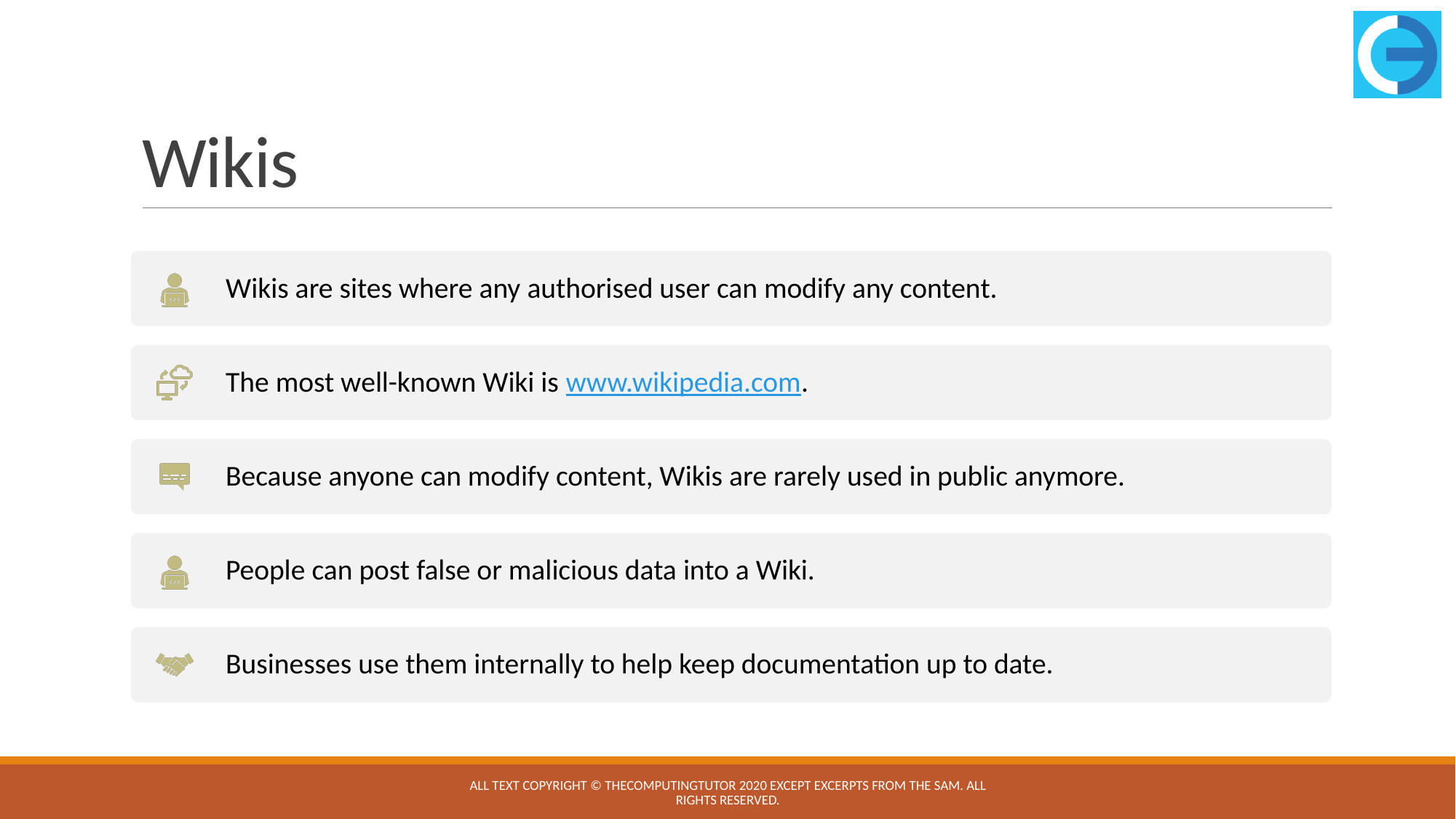

# Wikis
Wikis are sites where any authorised user can modify any content.
The most well-known Wiki is www.wikipedia.com.
Because anyone can modify content, Wikis are rarely used in public anymore.
People can post false or malicious data into a Wiki.
Businesses use them internally to help keep documentation up to date.
All text copyright © TheComputingTutor 2020 except excerpts from the SAM. All rights Reserved.